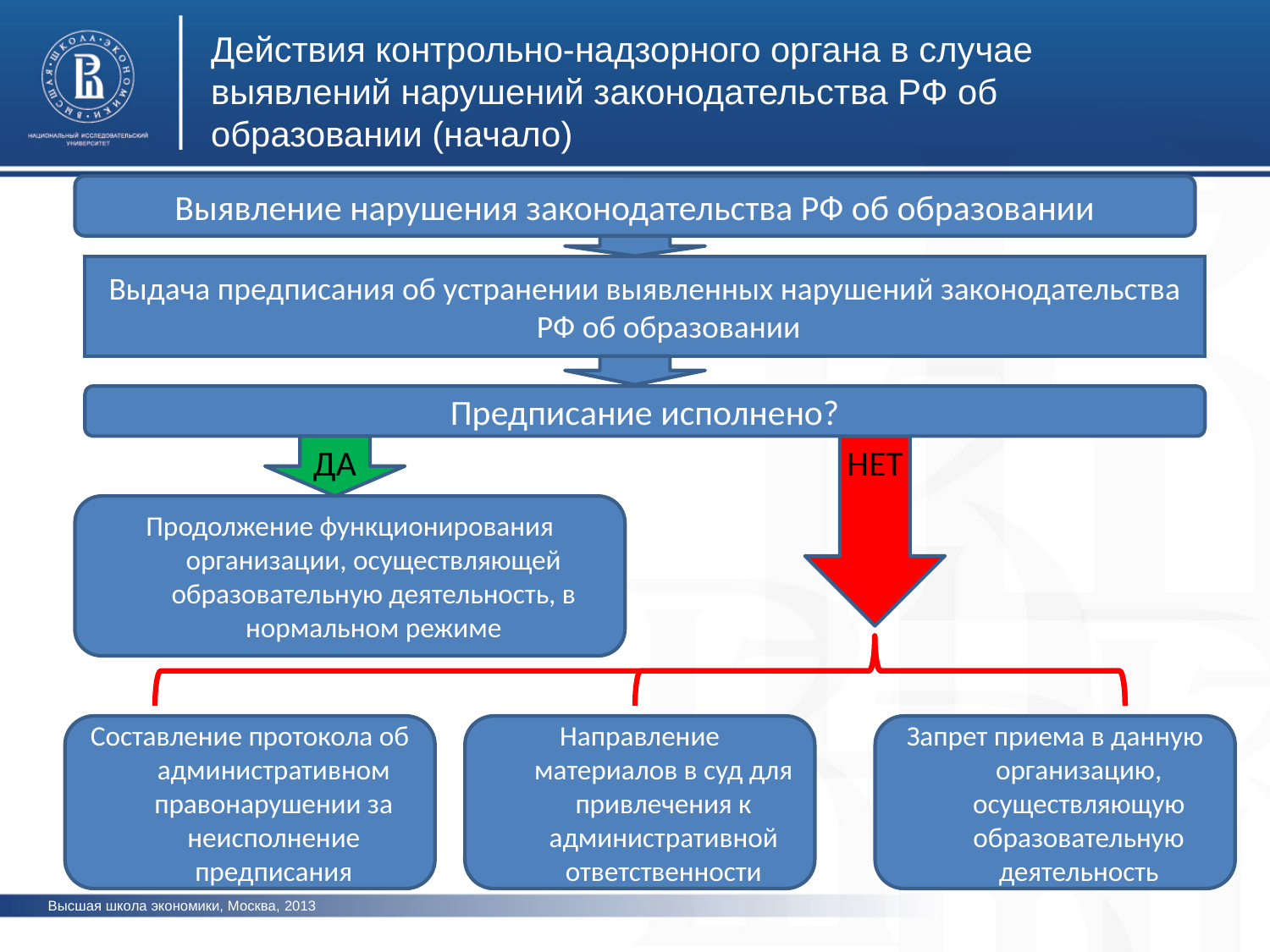

Действия контрольно-надзорного органа в случае выявлений нарушений законодательства РФ об образовании (начало)
Выявление нарушения законодательства РФ об образовании

Выдача предписания об устранении выявленных нарушений законодательства РФ об образовании

Предписание исполнено?

ДА

НЕТ

Продолжение функционирования организации, осуществляющей образовательную деятельность, в нормальном режиме
Составление протокола об административном правонарушении за неисполнение предписания
Направление материалов в суд для привлечения к административной ответственности
Запрет приема в данную организацию, осуществляющую образовательную деятельность
Высшая школа экономики, Москва, 2013